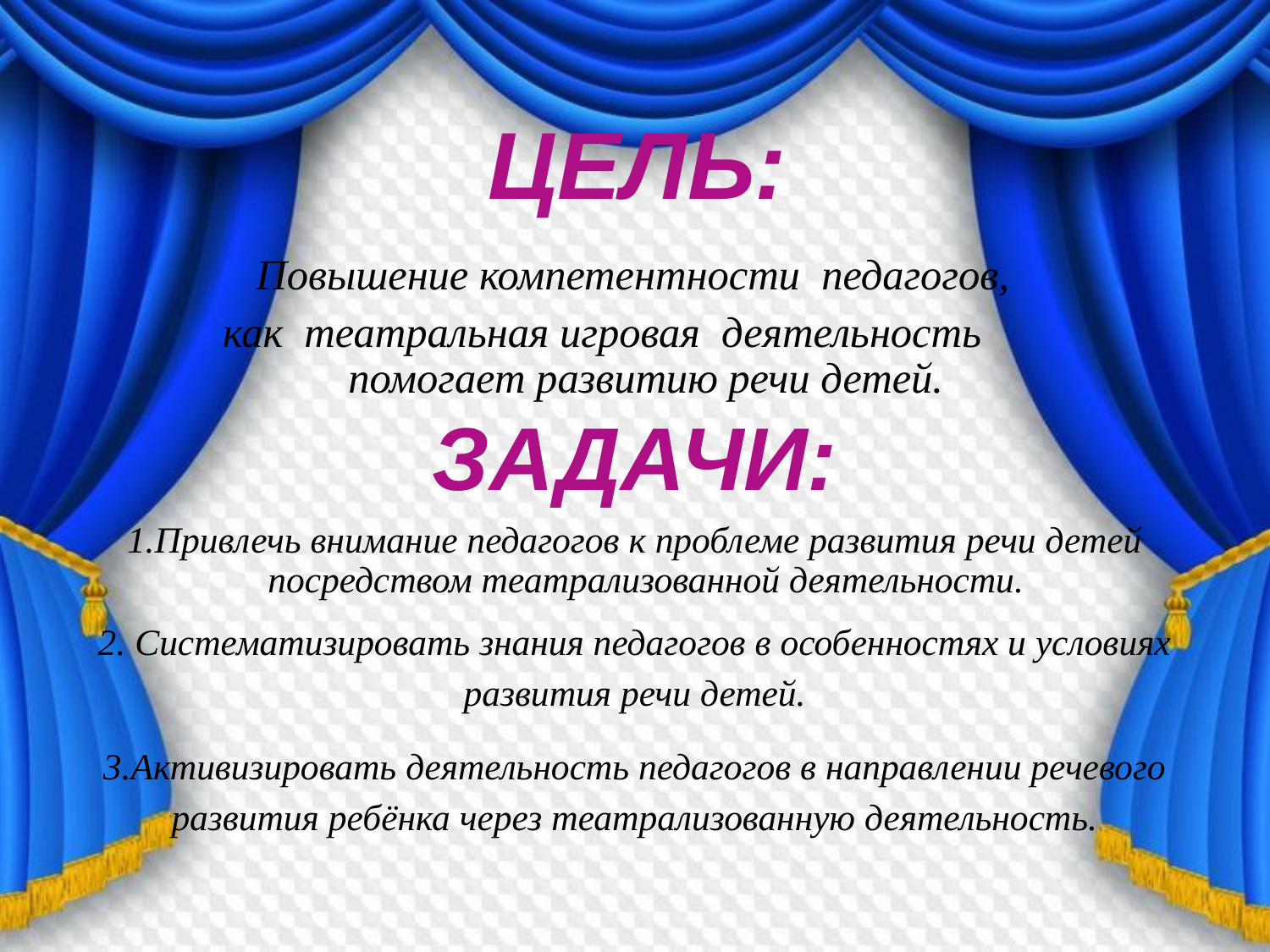

# ЦЕЛЬ:
 Повышение компетентности  педагогов,
       как  театральная игровая  деятельность              помогает развитию речи детей.
ЗАДАЧИ:
1.Привлечь внимание педагогов к проблеме развития речи детей посредством театрализованной деятельности.
2. Систематизировать знания педагогов в особенностях и условиях развития речи детей.
3.Активизировать деятельность педагогов в направлении речевого развития ребёнка через театрализованную деятельность.